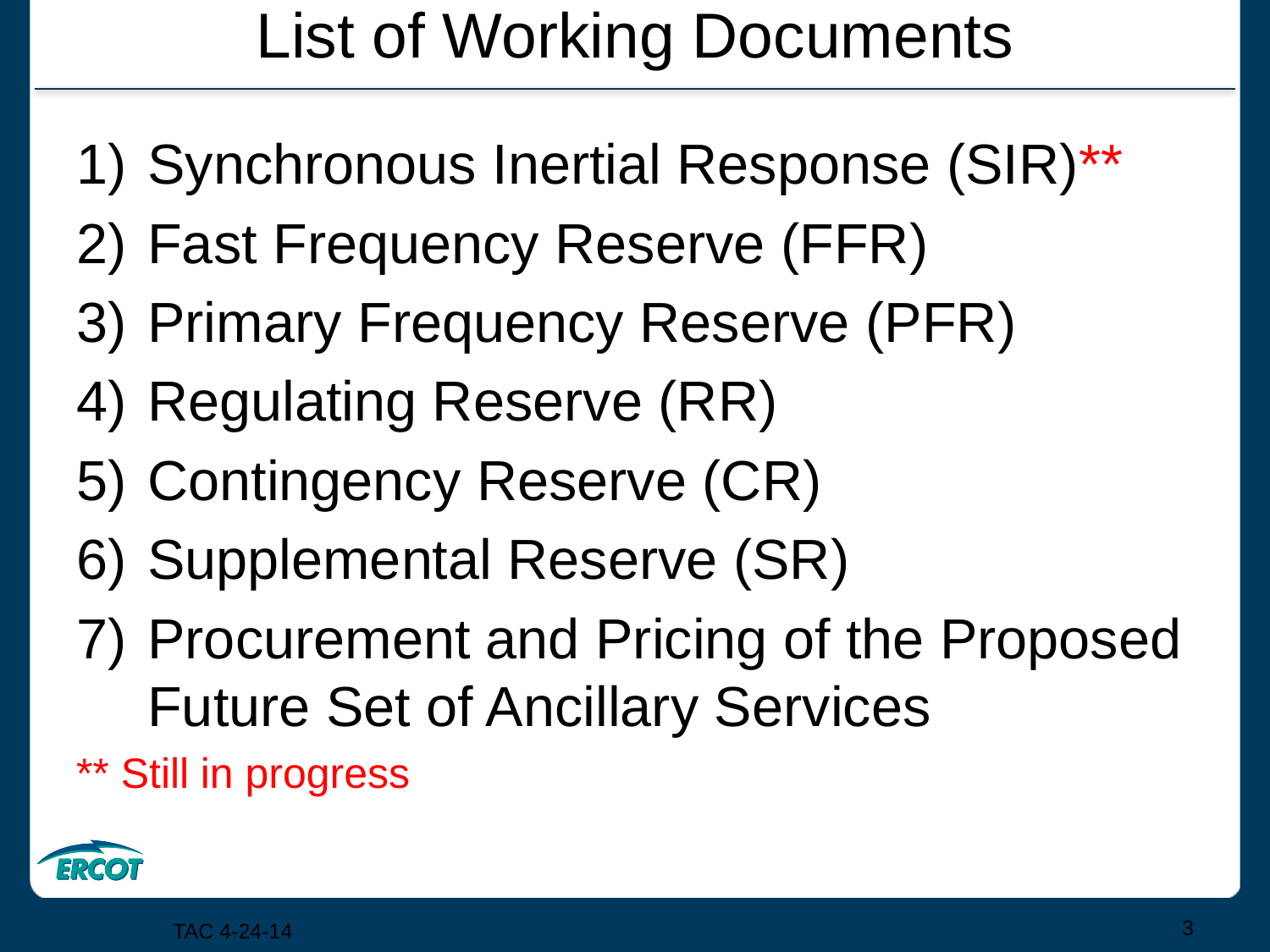

# List of Working Documents
Synchronous Inertial Response (SIR)**
Fast Frequency Reserve (FFR)
Primary Frequency Reserve (PFR)
Regulating Reserve (RR)
Contingency Reserve (CR)
Supplemental Reserve (SR)
Procurement and Pricing of the Proposed Future Set of Ancillary Services
** Still in progress

3
TAC 4-24-14